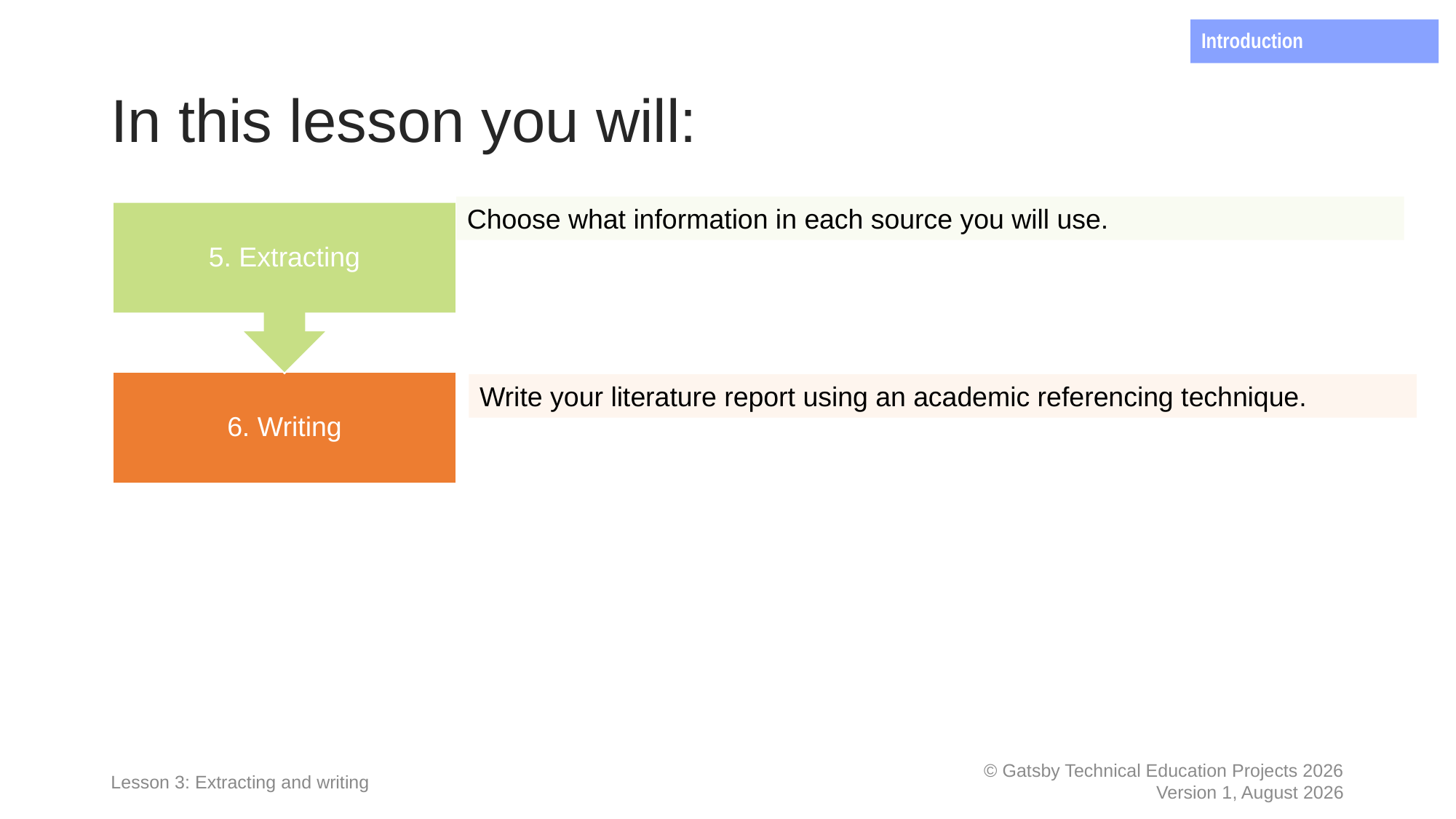

Introduction
# In this lesson you will:
Choose what information in each source you will use.
6. Writing
5. Extracting
Write your literature report using an academic referencing technique.
Lesson 3: Extracting and writing